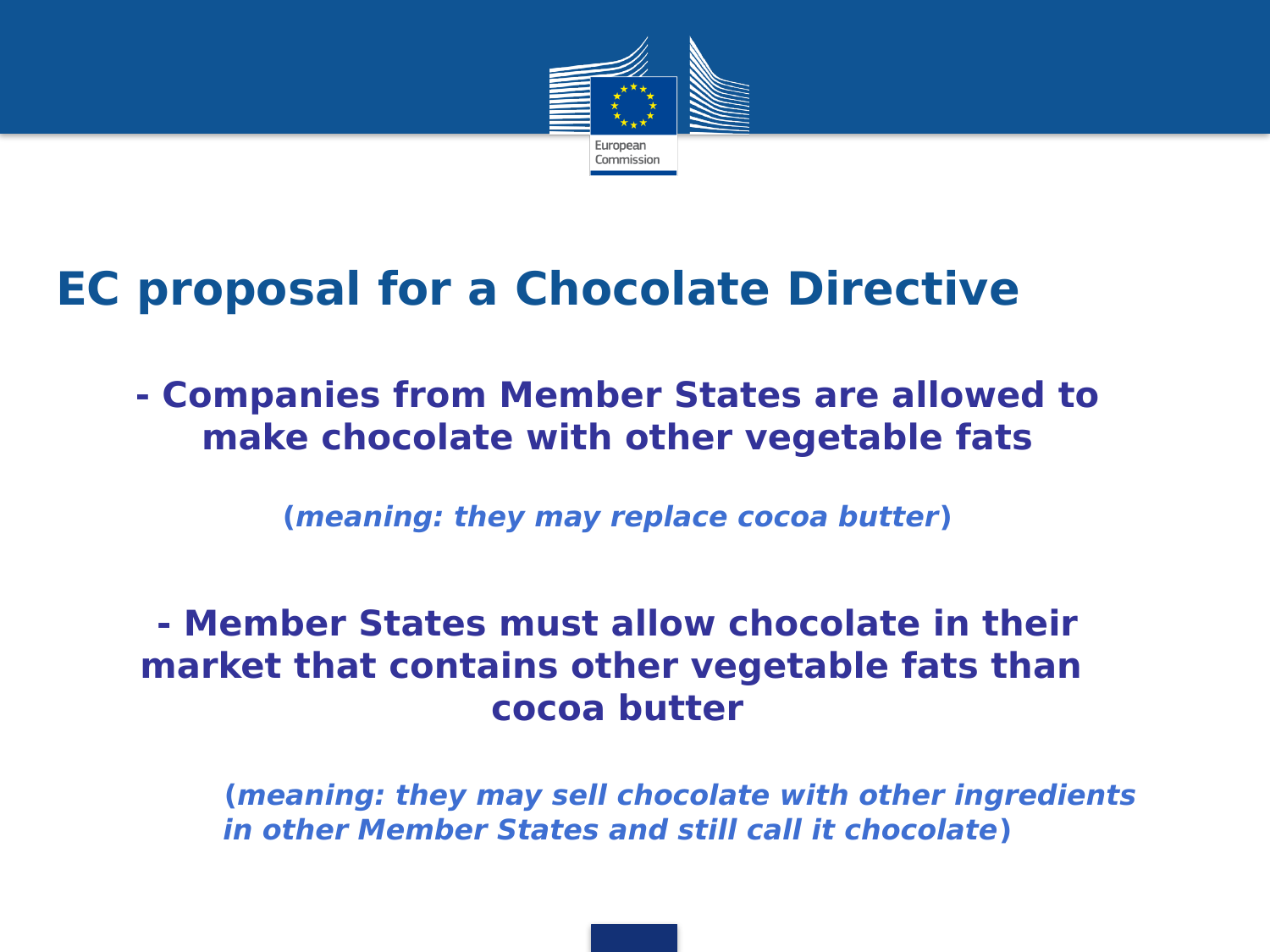

EC proposal for a Chocolate Directive
- Companies from Member States are allowed to make chocolate with other vegetable fats
(meaning: they may replace cocoa butter)
- Member States must allow chocolate in their market that contains other vegetable fats than
cocoa butter
	(meaning: they may sell chocolate with other ingredients in other Member States and still call it chocolate)